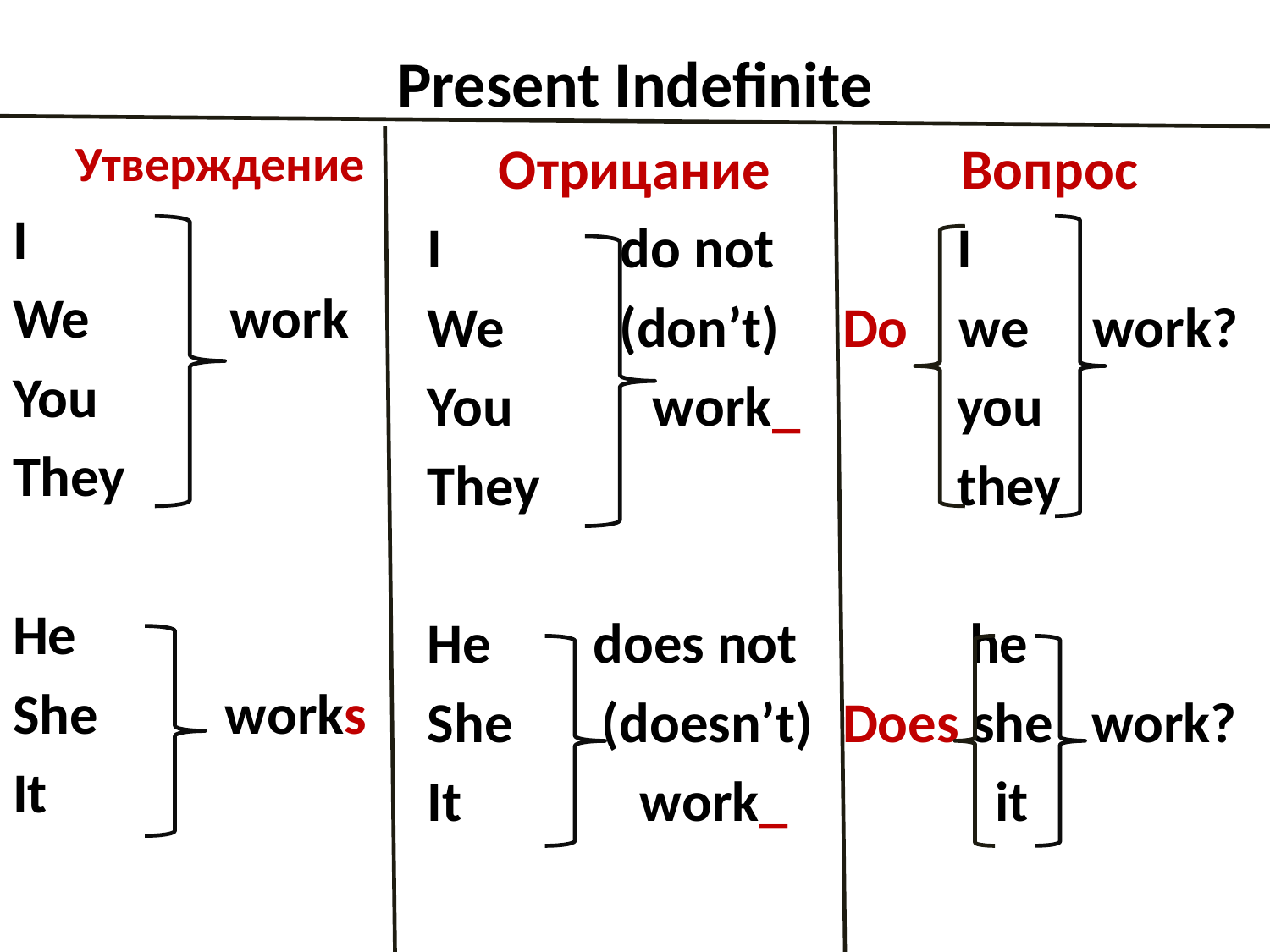

# Present Indefinite
Утверждение
I
We           work
You
They

He
She          works
It
Отрицание
I              do not
We         (don’t)
You           work_
They

He        does not
She       (doesn’t)
It              work_
Вопрос
         I
Do    we     work?
         you
         they

          he
Does she   work?
            it